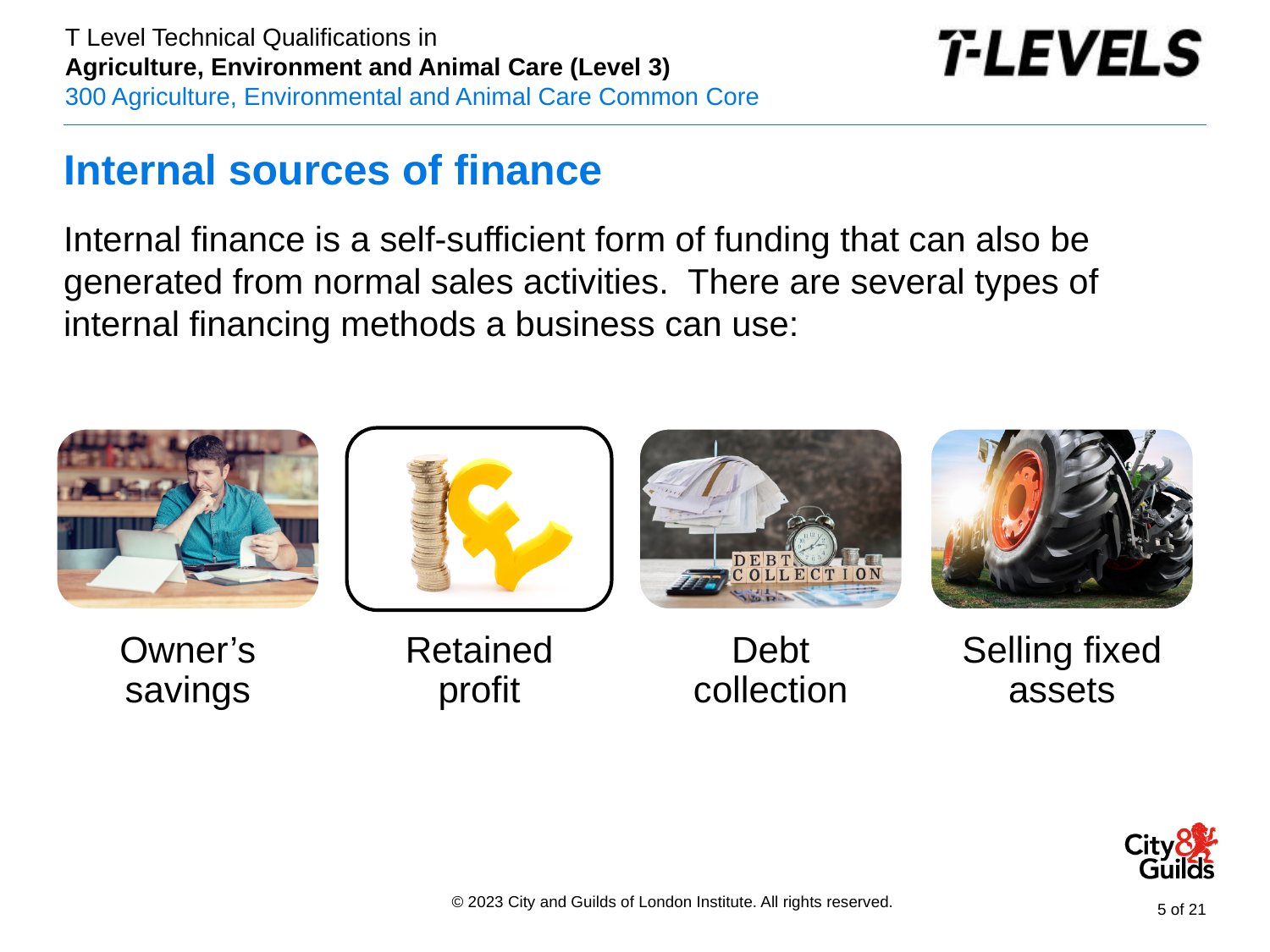

# Internal sources of finance
Internal finance is a self-sufficient form of funding that can also be generated from normal sales activities.  There are several types of internal financing methods a business can use:

Owner’s savings
Retained profit
Debt collection
Selling fixed assets